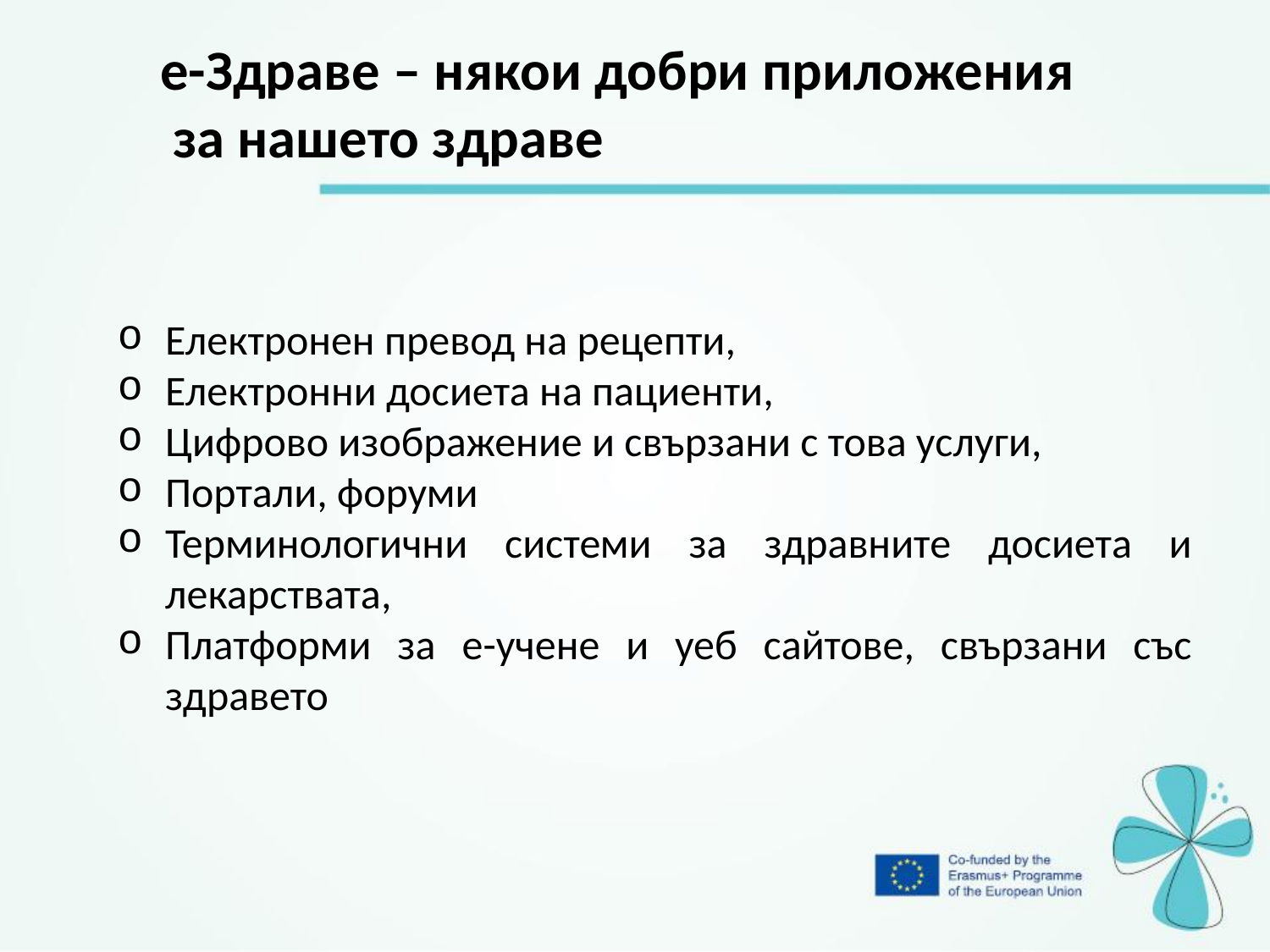

е-Здраве – някои добри приложения
 за нашето здраве
Електронен превод на рецепти,
Електронни досиета на пациенти,
Цифрово изображение и свързани с това услуги,
Портали, форуми
Терминологични системи за здравните досиета и лекарствата,
Платформи за e-учене и уеб сайтове, свързани със здравето